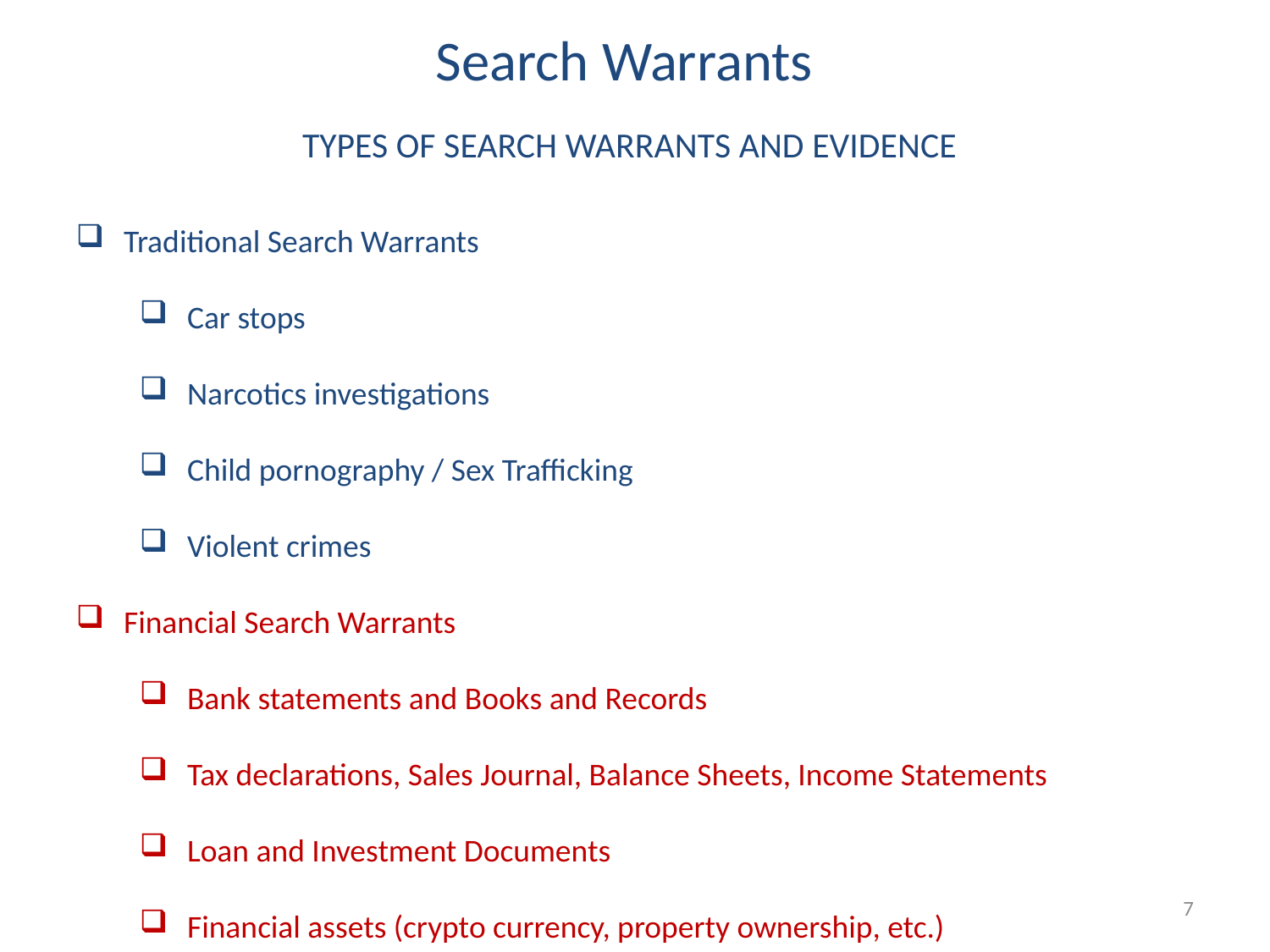

Search Warrants
TYPES OF SEARCH WARRANTS AND EVIDENCE

Traditional Search Warrants

Car stops

Narcotics investigations

Child pornography / Sex Trafficking

Violent crimes

Financial Search Warrants

Bank statements and Books and Records

Tax declarations, Sales Journal, Balance Sheets, Income Statements

Loan and Investment Documents

Financial assets (crypto currency, property ownership, etc.)

7